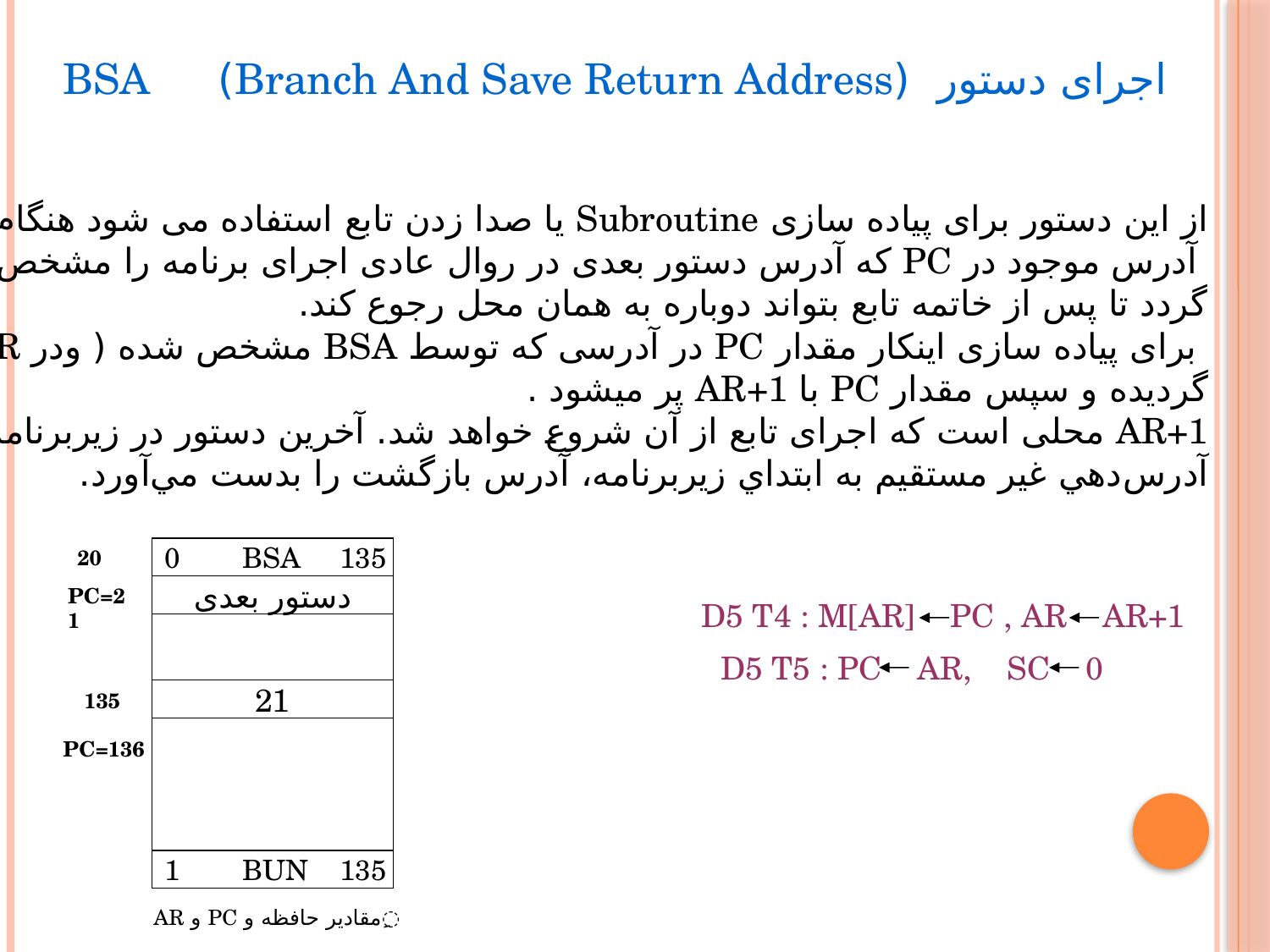

اجرای دستور  (Branch And Save Return Address)     BSA
از این دستور برای پیاده سازی Subroutine یا صدا زدن تابع استفاده می شود هنگام صدا زدن یک تابع باید
 آدرس موجود در PC که آدرس دستور بعدی در روال عادی اجرای برنامه را مشخص میکند در محلی ذخیره
گردد تا پس از خاتمه تابع بتواند دوباره به همان محل رجوع کند.
 برای پیاده سازی اینکار مقدار PC در آدرسی که توسط BSA مشخص شده ( ودر AR موجود است ) ذخیره
گردیده و سپس مقدار PC با AR+1 پر میشود .
AR+1 محلی است که اجرای تابع از آن شروع خواهد شد. آخرين دستور در زيربرنامه، BUN است که با
آدرس‌دهي غير مستقيم به ابتداي زيربرنامه، آدرس بازگشت را بدست مي‌آورد.
20

0        BSA     135
PC=21
دستور بعدی
D5 T4 : M[AR]    PC , AR    AR+1

D5 T5 : PC    AR,    SC    0

21
135
PC=136
1        BUN    135
31
ِمقادیر حافظه و PC و AR